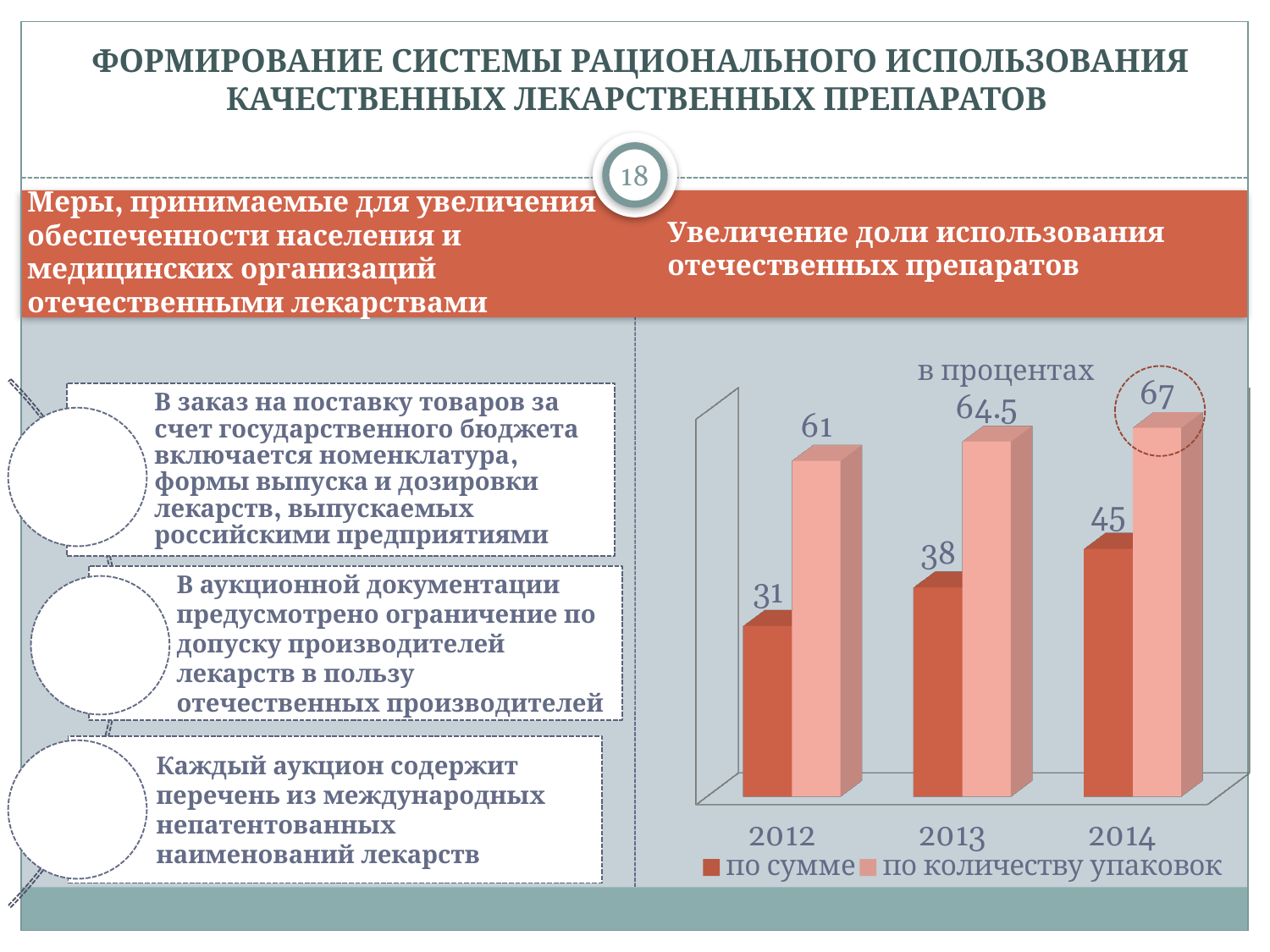

Формирование системы рационального использования качественных лекарственных препаратов
ФОРМИРОВАНИЕ СИСТЕМЫ РАЦИОНАЛЬНОГО ИСПОЛЬЗОВАНИЯ КАЧЕСТВЕННЫХ ЛЕКАРСТВЕННЫХ ПРЕПАРАТОВ
18
Меры, принимаемые для увеличения обеспеченности населения и медицинских организаций отечественными лекарствами
Увеличение доли использования отечественных препаратов

[unsupported chart]

в процентах
В заказ на поставку товаров за счет государственного бюджета включается номенклатура, формы выпуска и дозировки лекарств, выпускаемых российскими предприятиями
В аукционной документации предусмотрено ограничение по допуску производителей лекарств в пользу отечественных производителей
Каждый аукцион содержит перечень из международных непатентованных наименований лекарств